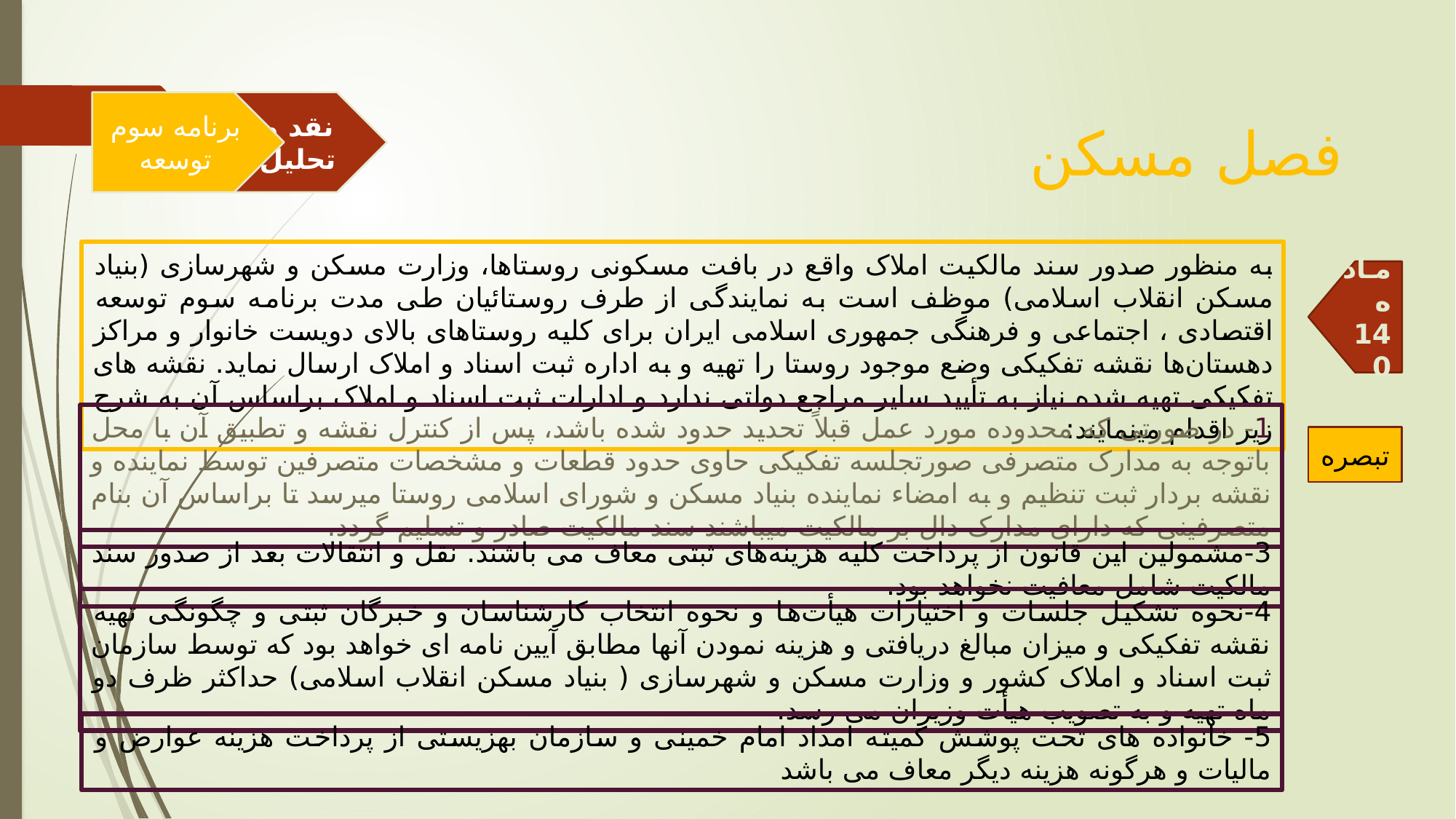

برنامه سوم توسعه
نقد و تحلیل
فصل مسکن
به منظور صدور سند مالکیت املاک واقع در بافت مسکونی روستاها، وزارت مسکن و شهرسازی (بنیاد مسکن انقلاب اسلامی) موظف است به نمایندگی از طرف روستائیان طی مدت برنامه سوم توسعه اقتصادی ، اجتماعی و فرهنگی جمهوری اسلامی ایران برای کلیه روستاهای بالای دویست خانوار و مراکز دهستان‌ها نقشه تفکیکی وضع موجود روستا را تهیه و به اداره ثبت اسناد و املاک ارسال نماید. نقشه های تفکیکی تهیه شده نیاز به تأیید سایر مراجع دولتی ندارد و ادارات ثبت اسناد و املاک براساس آن به شرح زیر اقدام مینمایند:
ماده 140
1- در صورتی که محدوده مورد عمل قبلاً تحدید حدود شده باشد، پس از کنترل نقشه و تطبیق آن با محل باتوجه به مدارک متصرفی صورتجلسه تفکیکی حاوی حدود قطعات و مشخصات متصرفین توسط نماینده و نقشه بردار ثبت تنظیم و به امضاء نماینده بنیاد مسکن و شورای اسلامی روستا میرسد تا براساس آن بنام متصرفینی که دارای مدارک دال بر مالکیت میباشند سند مالکیت صادر و تسلیم گردد.
تبصره
3-مشمولین این قانون از پرداخت کلیه هزینه‌های ثبتی معاف می باشند. نقل و انتقالات بعد از صدور سند مالکیت شامل معافیت نخواهد بود.
4-نحوه تشکیل جلسات و اختیارات هیأت‌ها و نحوه انتخاب کارشناسان و خبرگان ثبتی و چگونگی تهیه نقشه تفکیکی و میزان مبالغ دریافتی و هزینه نمودن آنها مطابق آیین نامه ای خواهد بود که توسط سازمان ثبت اسناد و املاک کشور و وزارت مسکن و شهرسازی ( بنیاد مسکن انقلاب اسلامی) حداکثر ظرف دو ماه تهیه و به تصویب هیأت وزیران می رسد.
5- خانواده های تحت پوشش کمیته امداد امام خمینی و سازمان بهزیستی از پرداخت هزینه عوارض و مالیات و هرگونه هزینه دیگر معاف می باشد